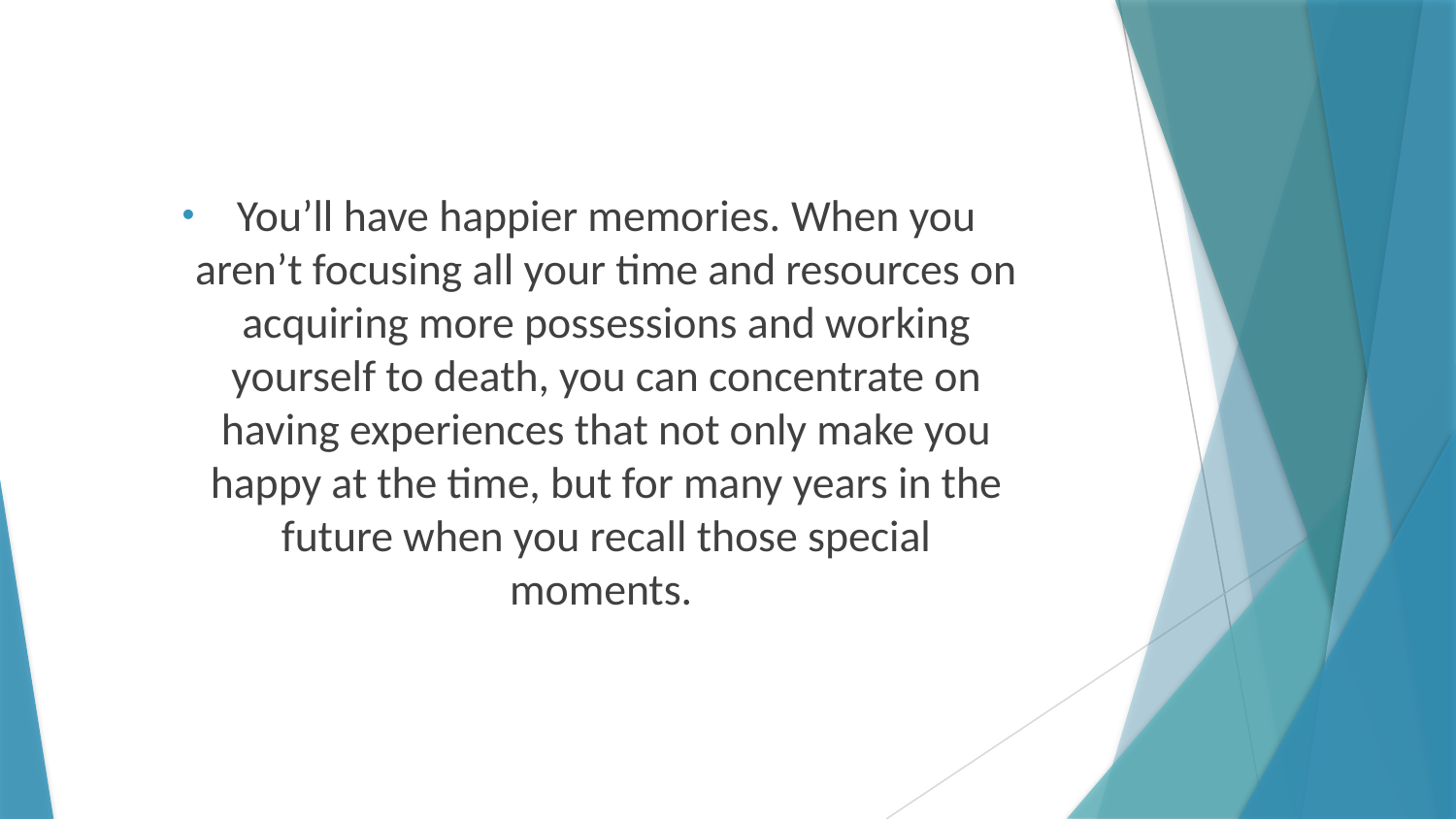

You’ll have happier memories. When you aren’t focusing all your time and resources on acquiring more possessions and working yourself to death, you can concentrate on having experiences that not only make you happy at the time, but for many years in the future when you recall those special moments.